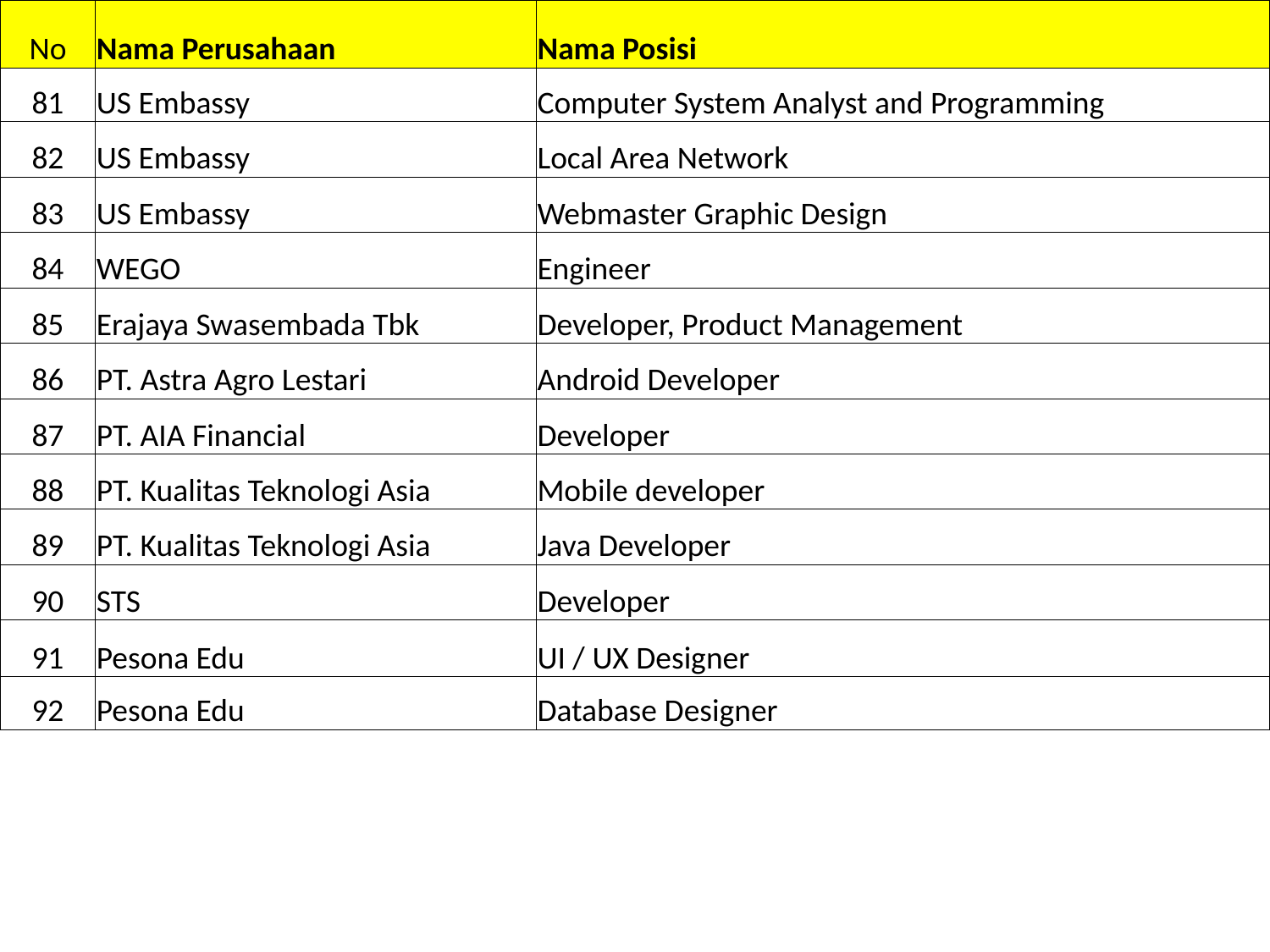

| No | Nama Perusahaan | Nama Posisi |
| --- | --- | --- |
| 81 | US Embassy | Computer System Analyst and Programming |
| 82 | US Embassy | Local Area Network |
| 83 | US Embassy | Webmaster Graphic Design |
| 84 | WEGO | Engineer |
| 85 | Erajaya Swasembada Tbk | Developer, Product Management |
| 86 | PT. Astra Agro Lestari | Android Developer |
| 87 | PT. AIA Financial | Developer |
| 88 | PT. Kualitas Teknologi Asia | Mobile developer |
| 89 | PT. Kualitas Teknologi Asia | Java Developer |
| 90 | STS | Developer |
| 91 | Pesona Edu | UI / UX Designer |
| 92 | Pesona Edu | Database Designer |